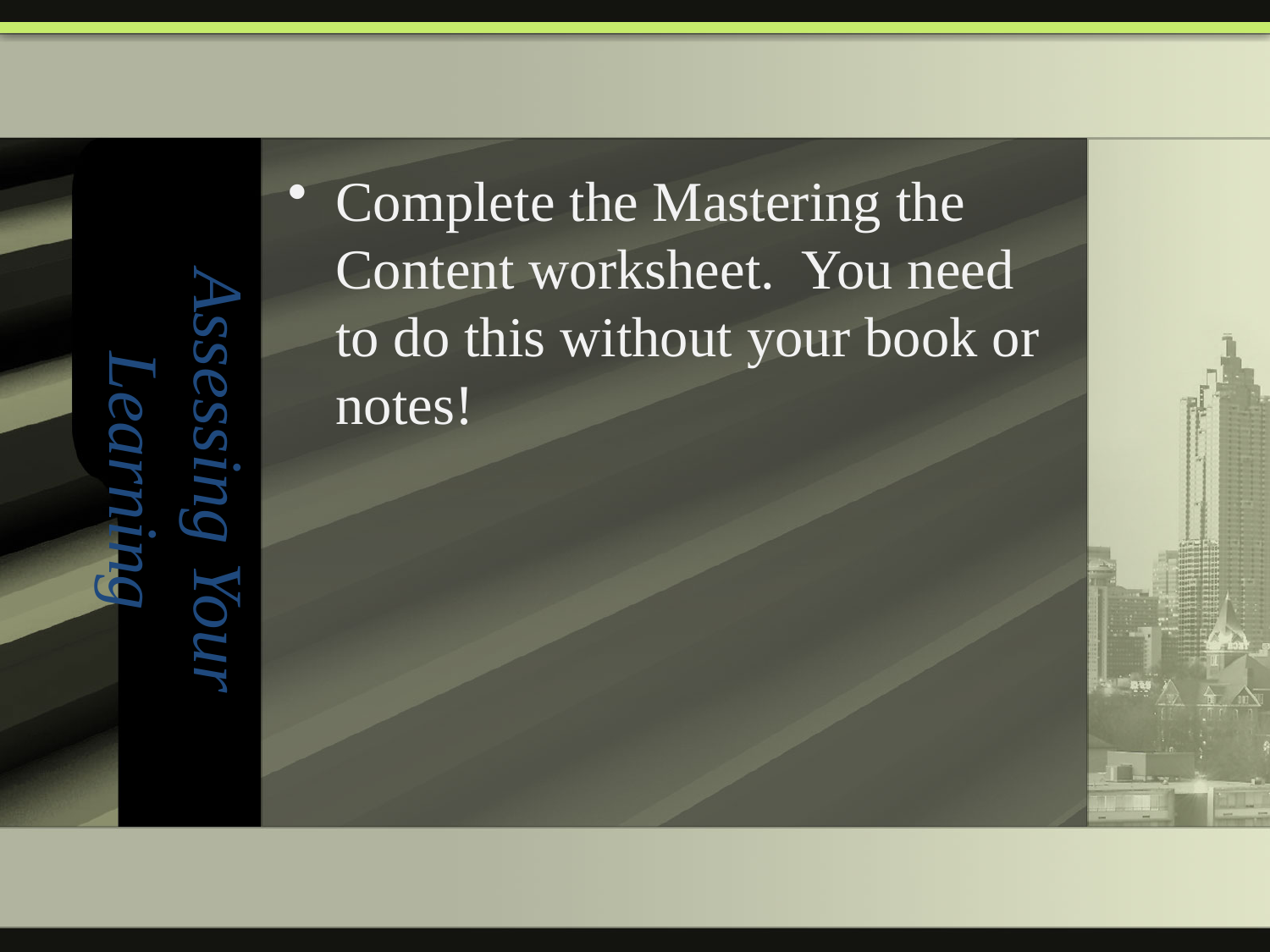

# Assessing Your Learning
Complete the Mastering the Content worksheet.  You need to do this without your book or notes!